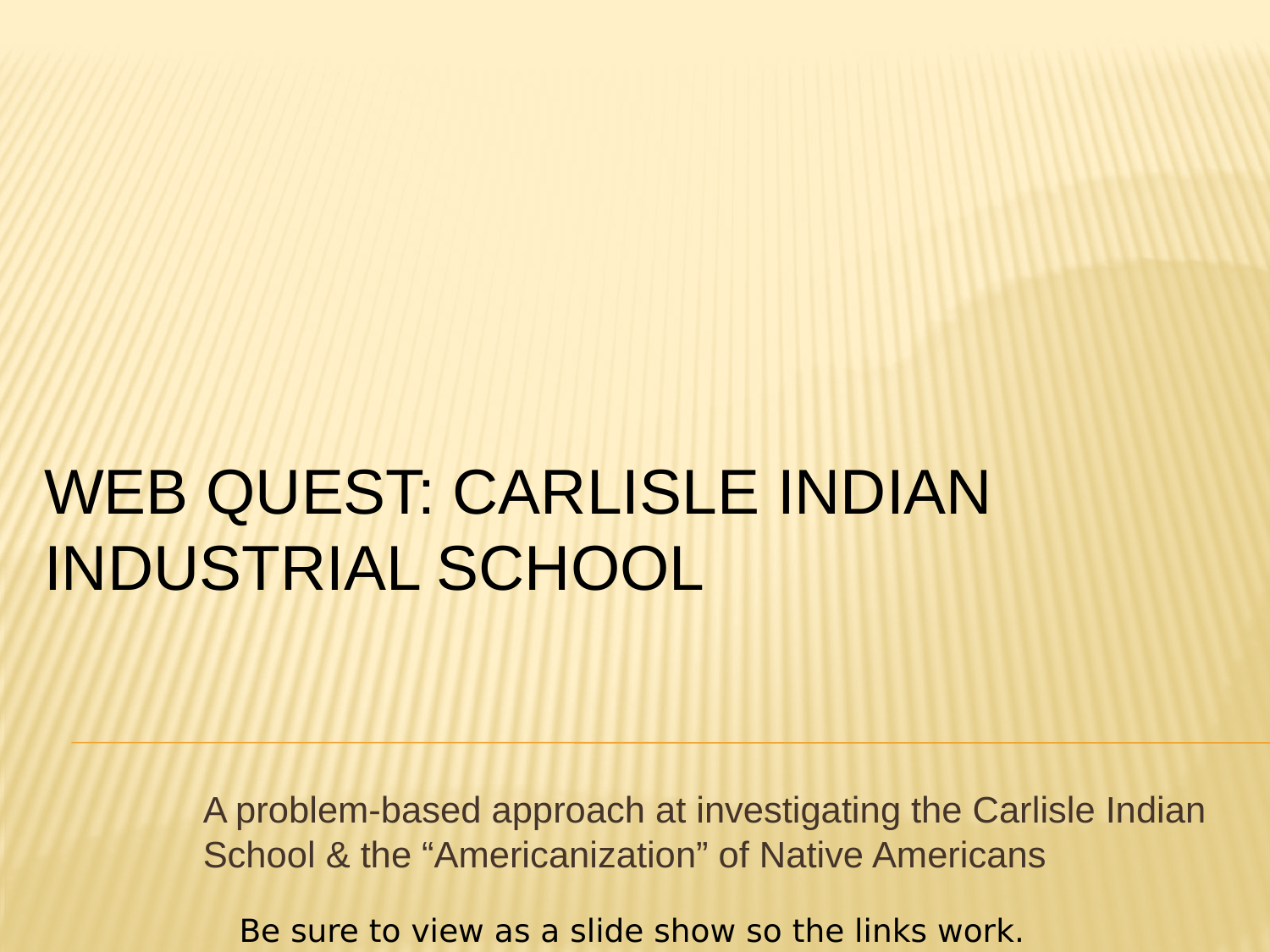

# Web Quest: Carlisle Indian Industrial School
A problem-based approach at investigating the Carlisle Indian School & the “Americanization” of Native Americans
Be sure to view as a slide show so the links work.